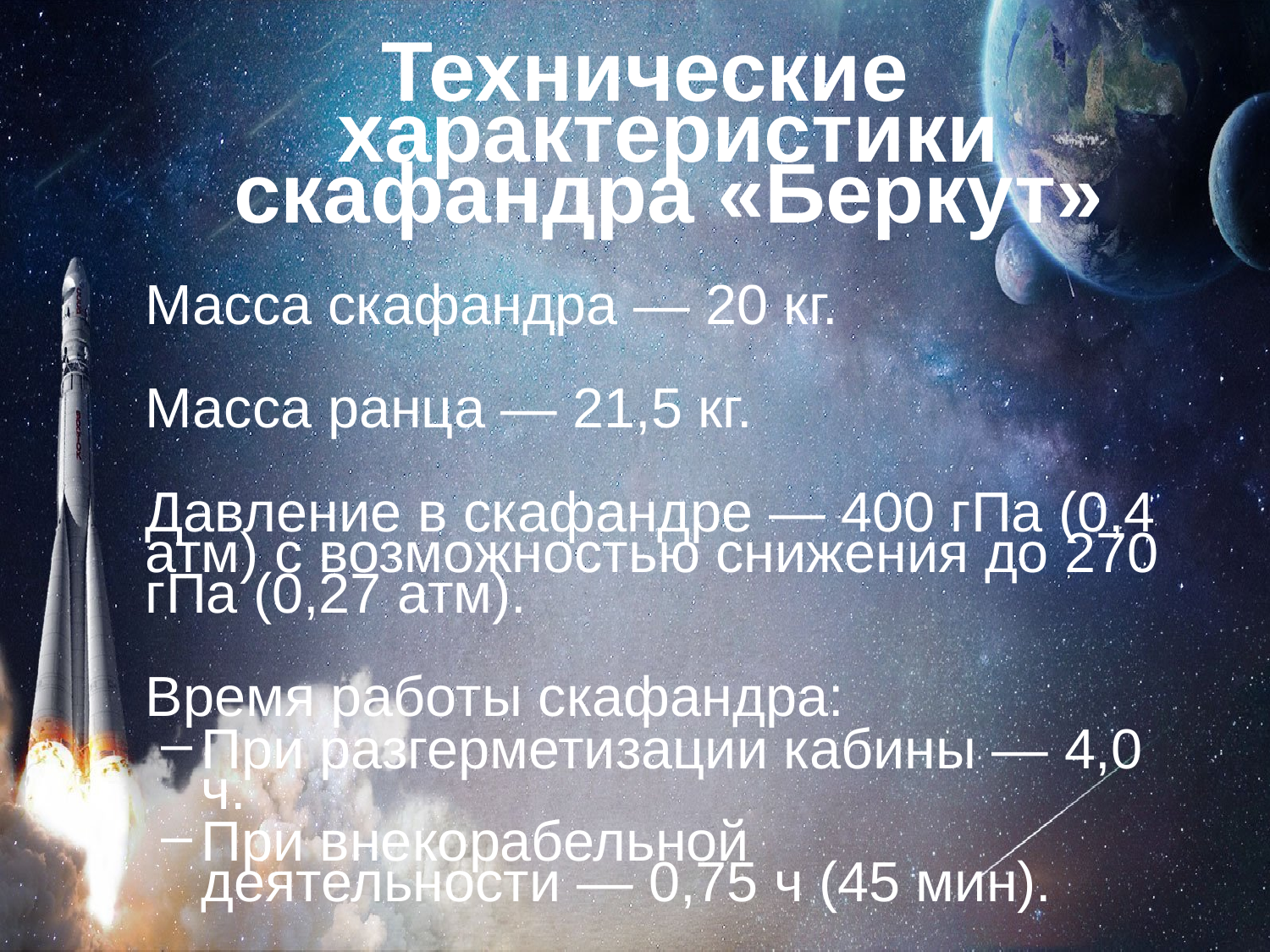

Технические характеристики скафандра «Беркут»

	Масса скафандра — 20 кг.

	Масса ранца — 21,5 кг.

	Давление в скафандре — 400 гПа (0,4 атм) с возможностью снижения до 270 гПа (0,27 атм).

	Время работы скафандра:
При разгерметизации кабины — 4,0 ч.
При внекорабельной деятельности — 0,75 ч (45 мин).